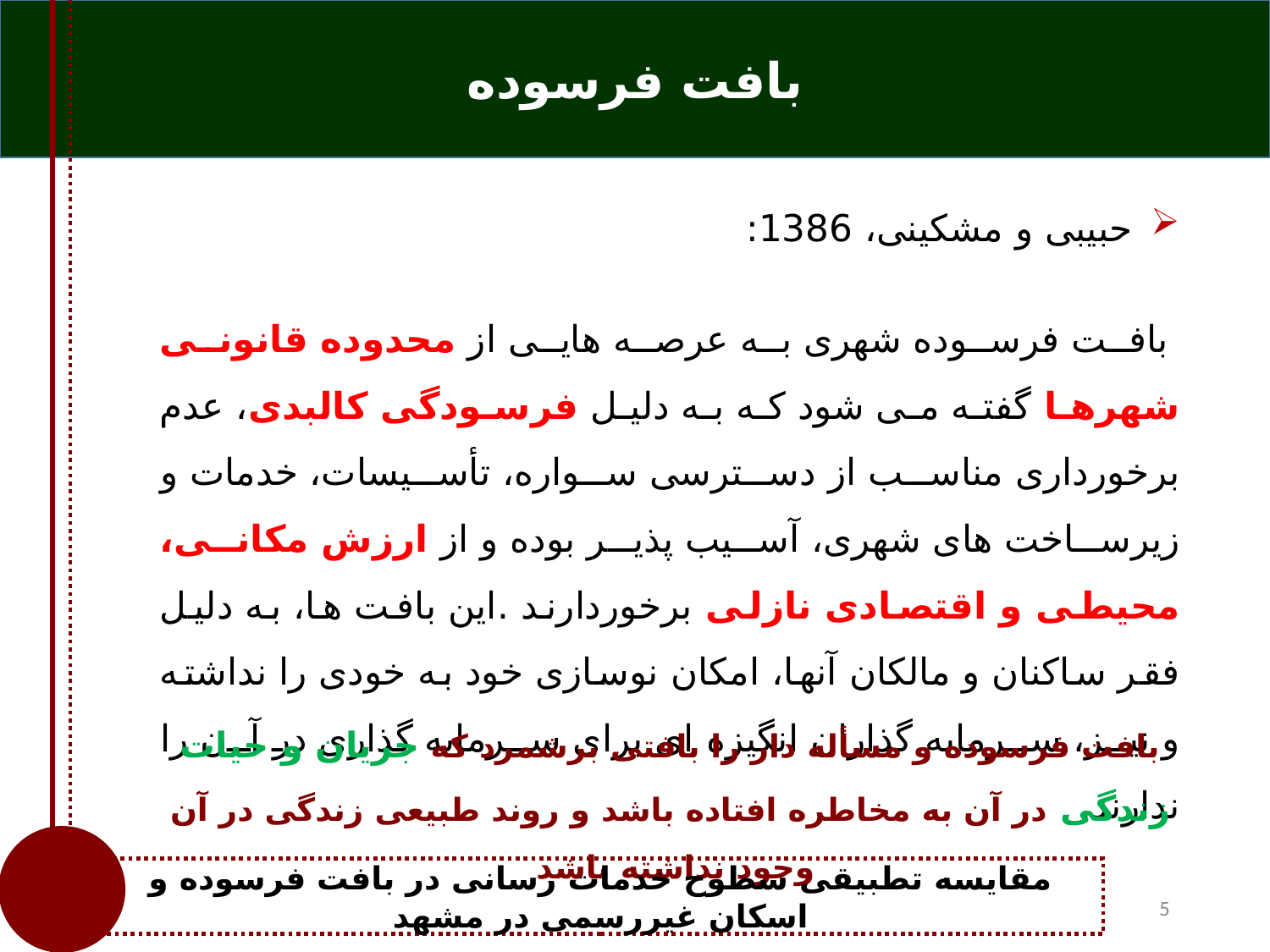

بافت فرسوده
حبیبی و مشکینی، 1386:

 بافت فرسوده شهری به عرصه هایی از محدوده قانونی شهرها گفته می شود که به دلیل فرسودگی کالبدی، عدم برخورداری مناسب از دسترسی سواره، تأسیسات، خدمات و زیرساخت های شهری، آسیب پذیر بوده و از ارزش مکانی، محیطی و اقتصادی نازلی برخوردارند .این بافت ها، به دلیل فقر ساکنان و مالکان آنها، امکان نوسازی خود به خودی را نداشته و نیز، سرمایه گذاران انگیزه ای برای سرمایه گذاری در آن را ندارند.
بافت فرسوده و مسأله دار را بافتی برشمرد که جریان و حیات زندگی در آن به مخاطره افتاده باشد و روند طبیعی زندگی در آن وجود نداشته باشد

مقایسه تطبیقی سطوح خدمات رسانی در بافت فرسوده و اسکان غیررسمی در مشهد
5